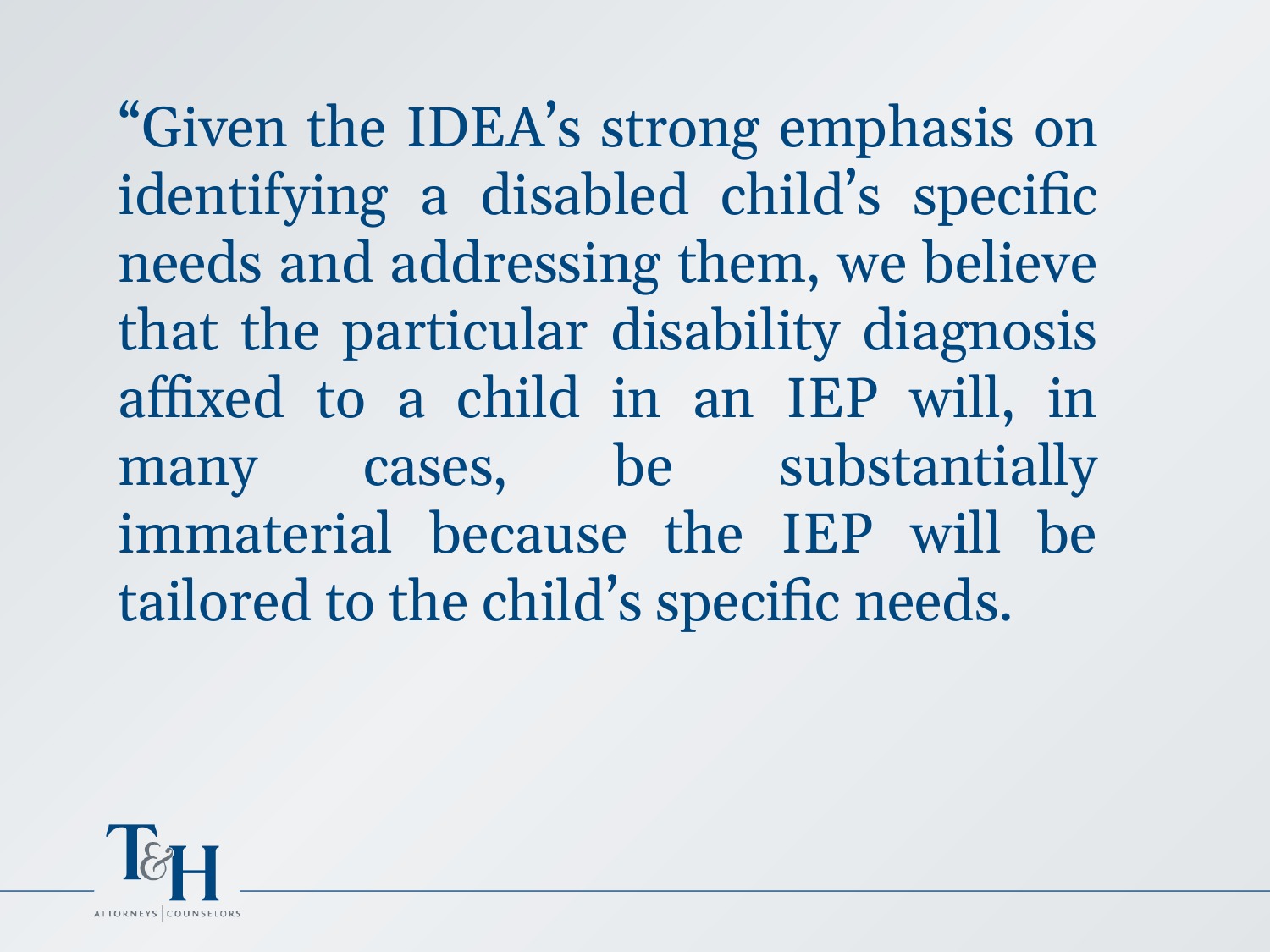

“Given the IDEA’s strong emphasis on identifying a disabled child’s specific needs and addressing them, we believe that the particular disability diagnosis affixed to a child in an IEP will, in many cases, be substantially immaterial because the IEP will be tailored to the child’s specific needs.